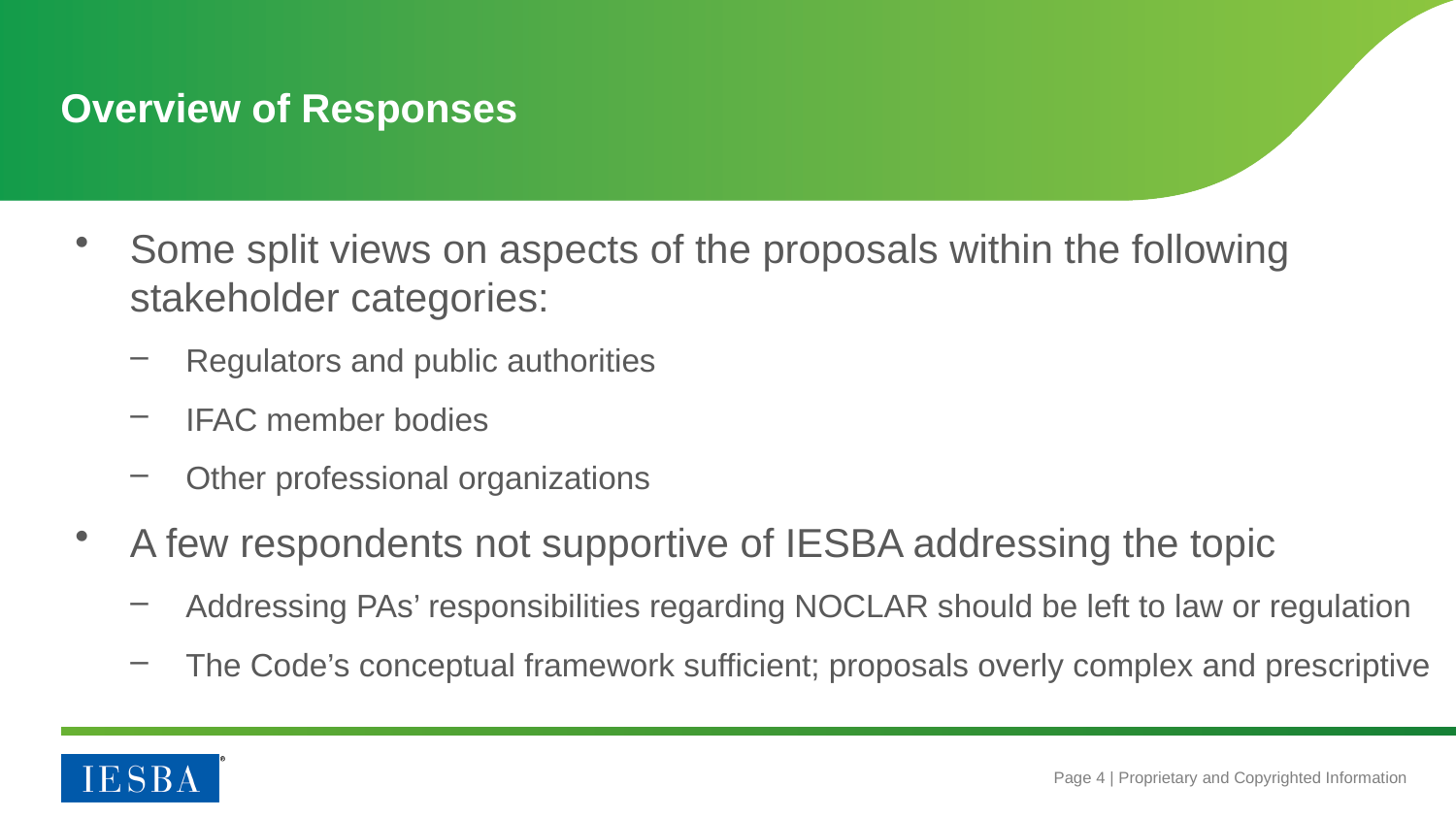

# Overview of Responses
Some split views on aspects of the proposals within the following stakeholder categories:
Regulators and public authorities
IFAC member bodies
Other professional organizations
A few respondents not supportive of IESBA addressing the topic
Addressing PAs’ responsibilities regarding NOCLAR should be left to law or regulation
The Code’s conceptual framework sufficient; proposals overly complex and prescriptive